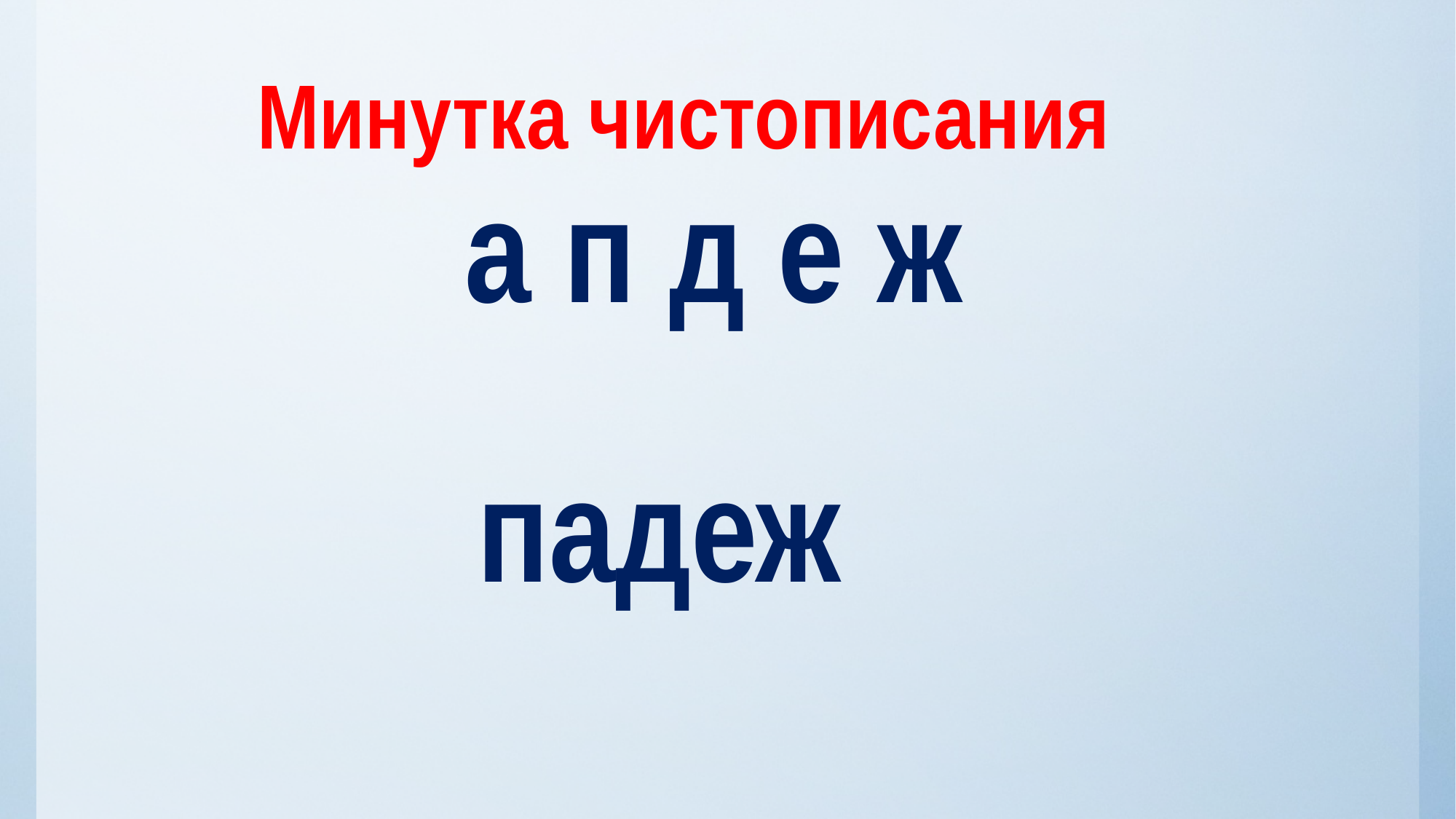

Минутка чистописания
          а п д е ж
падеж